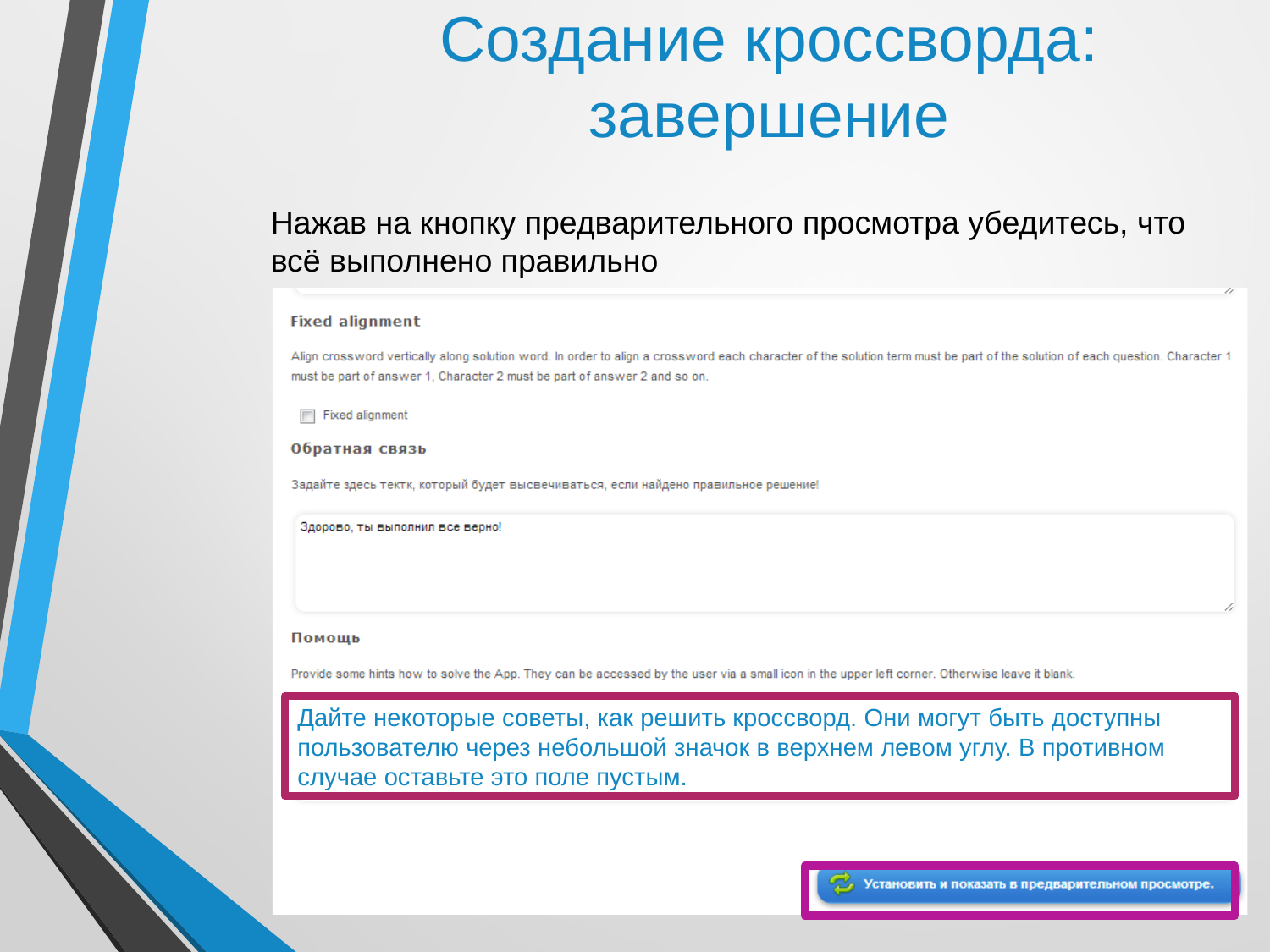

Создание кроссворда: завершение
Нажав на кнопку предварительного просмотра убедитесь, что всё выполнено правильно

Дайте некоторые советы, как решить кроссворд. Они могут быть доступны пользователю через небольшой значок в верхнем левом углу. В противном случае оставьте это поле пустым.